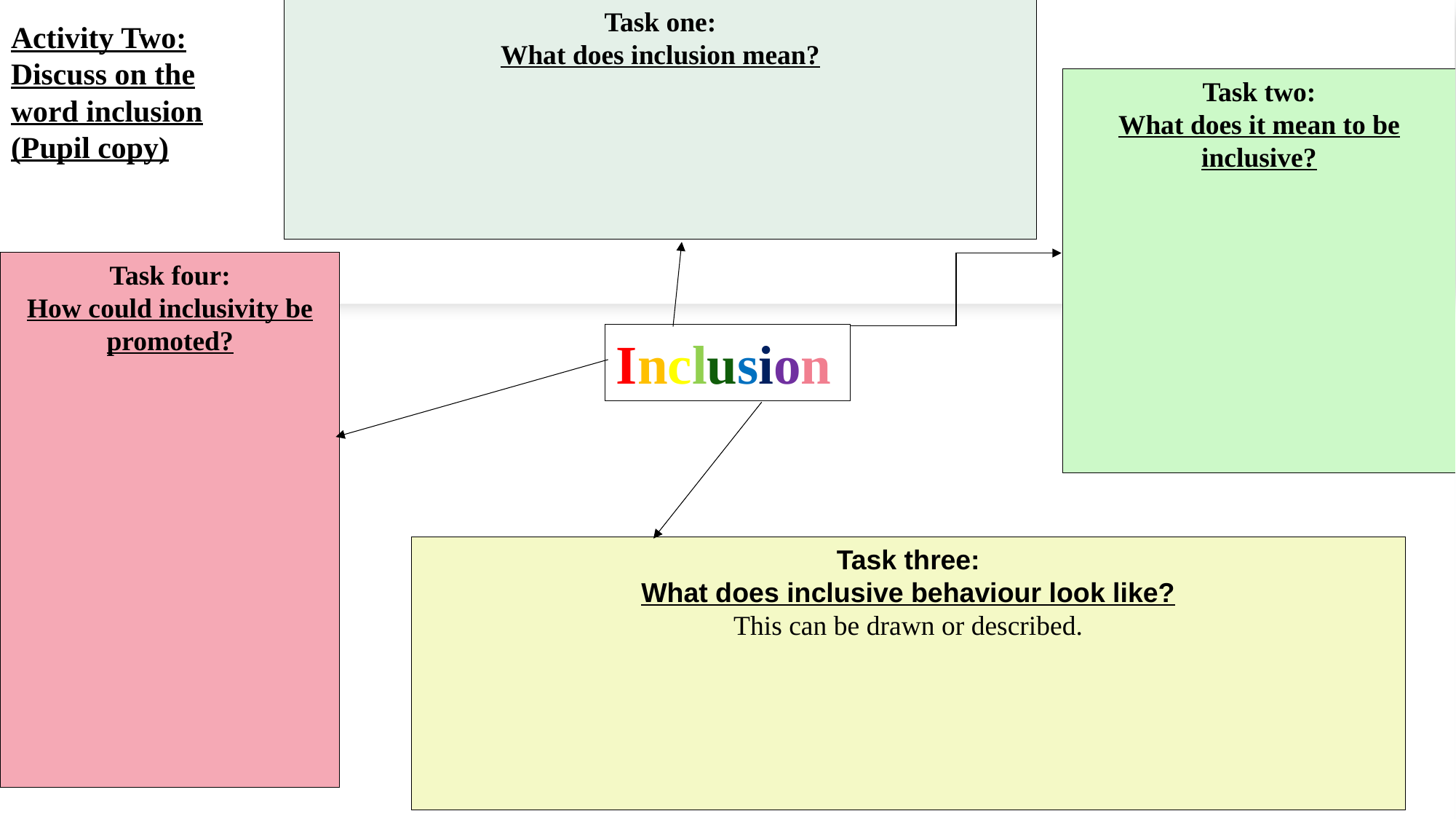

Task one:
What does inclusion mean?

# Activity Two: Discuss on the word inclusion (Pupil copy)
Task two:
What does it mean to be inclusive?

Task four:
How could inclusivity be promoted?

Inclusion
Task three:
What does inclusive behaviour look like?
This can be drawn or described.